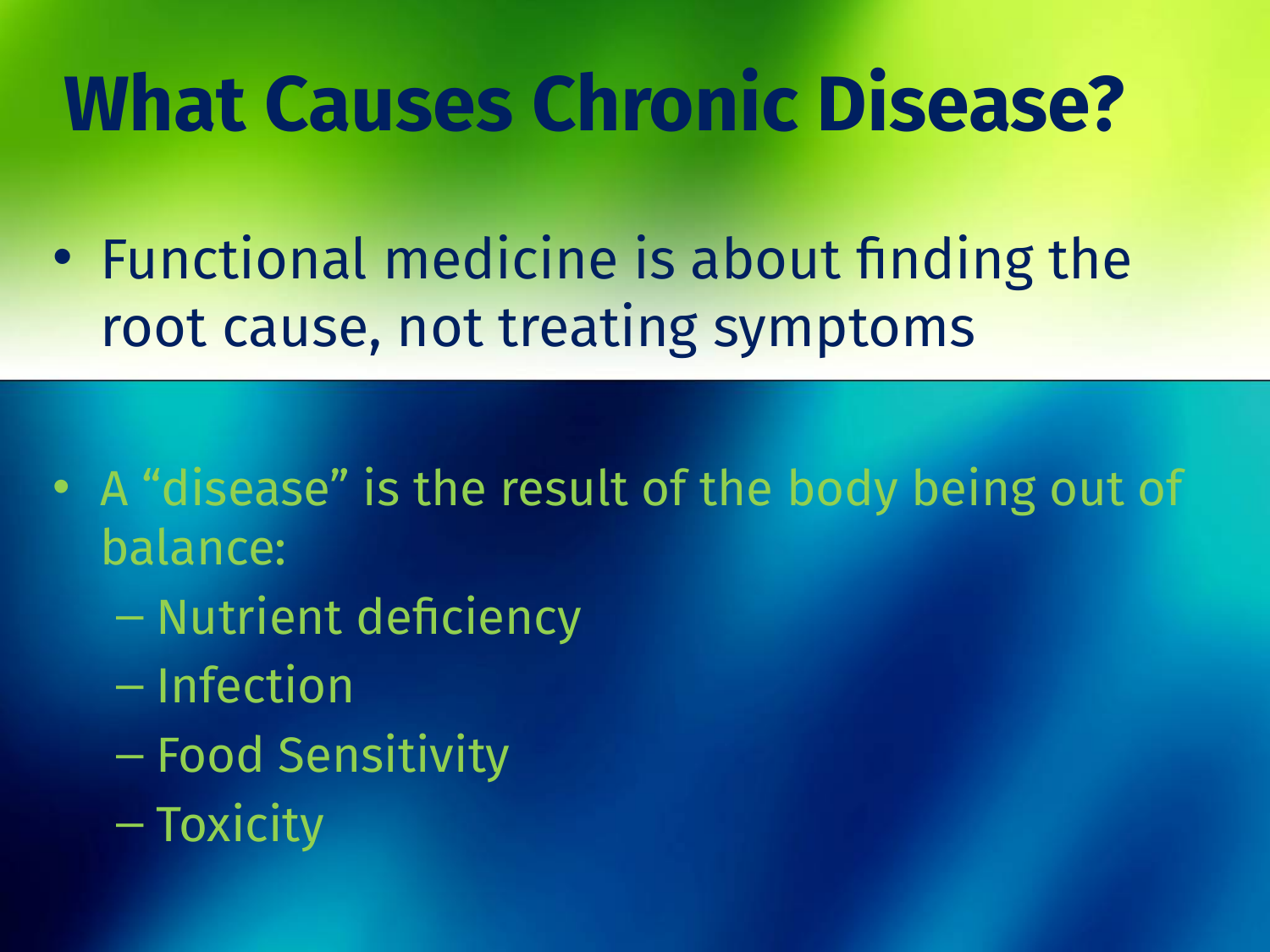

# What Causes Chronic Disease?
Functional medicine is about finding the root cause, not treating symptoms

A “disease” is the result of the body being out of balance:
Nutrient deficiency
Infection
Food Sensitivity
Toxicity